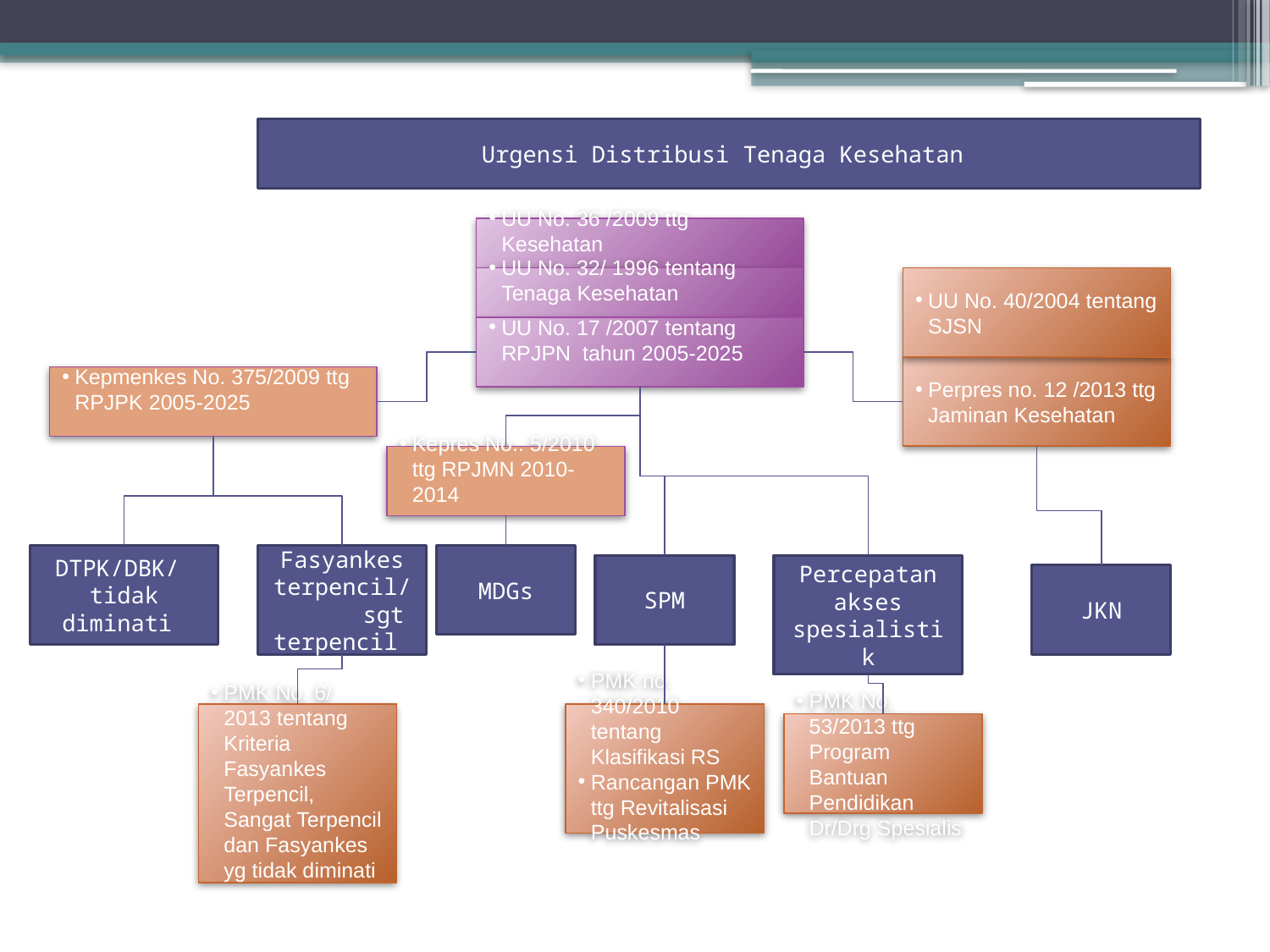

Urgensi Distribusi Tenaga Kesehatan
UU No. 36 /2009 ttg Kesehatan

UU No. 32/ 1996 tentang Tenaga Kesehatan

UU No. 40/2004 tentang SJSN
UU No. 17 /2007 tentang RPJPN  tahun 2005-2025

Perpres no. 12 /2013 ttg Jaminan Kesehatan
Kepmenkes No. 375/2009 ttg RPJPK 2005-2025

Kepres No.. 5/2010 ttg RPJMN 2010-2014

DTPK/DBK/  tidak diminati
Fasyankes terpencil/       sgt terpencil
MDGs
SPM
Percepatan akses spesialistik
JKN
PMK No. 6/ 2013 tentang Kriteria Fasyankes Terpencil, Sangat Terpencil dan Fasyankes yg tidak diminati

PMK no. 340/2010 tentang  Klasifikasi RS
Rancangan PMK ttg Revitalisasi Puskesmas

PMK No. 53/2013 ttg Program Bantuan Pendidikan Dr/Drg Spesialis